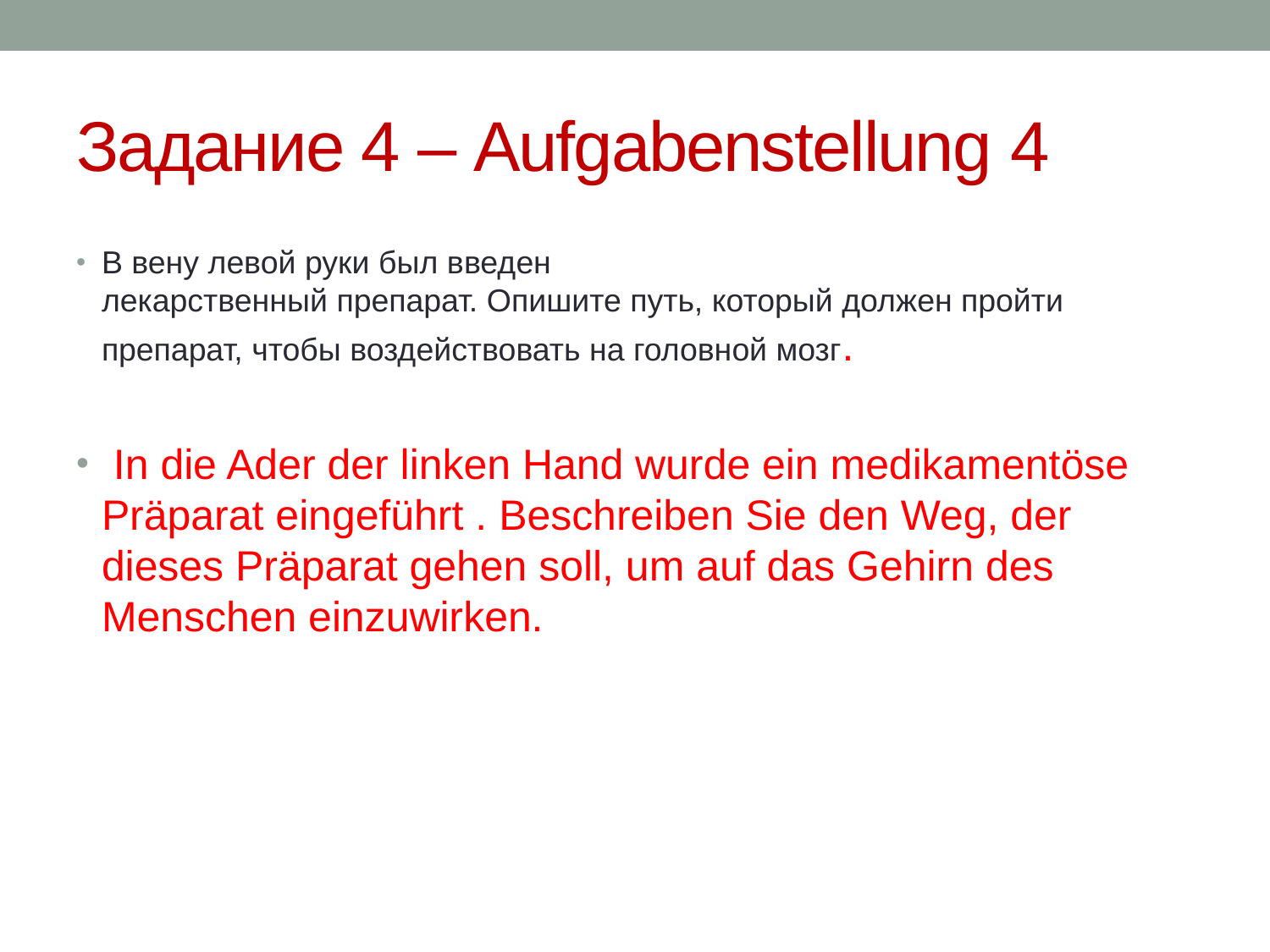

# Задание 4 – Aufgabenstellung 4
В вену левой руки был введен 
лекарственный препарат. Опишите путь, который должен пройти препарат, чтобы воздействовать на головной мозг.

 In die Ader der linken Hand wurde ein medikamentöse Präparat eingeführt . Beschreiben Sie den Weg, der dieses Präparat gehen soll, um auf das Gehirn des Menschen einzuwirken.